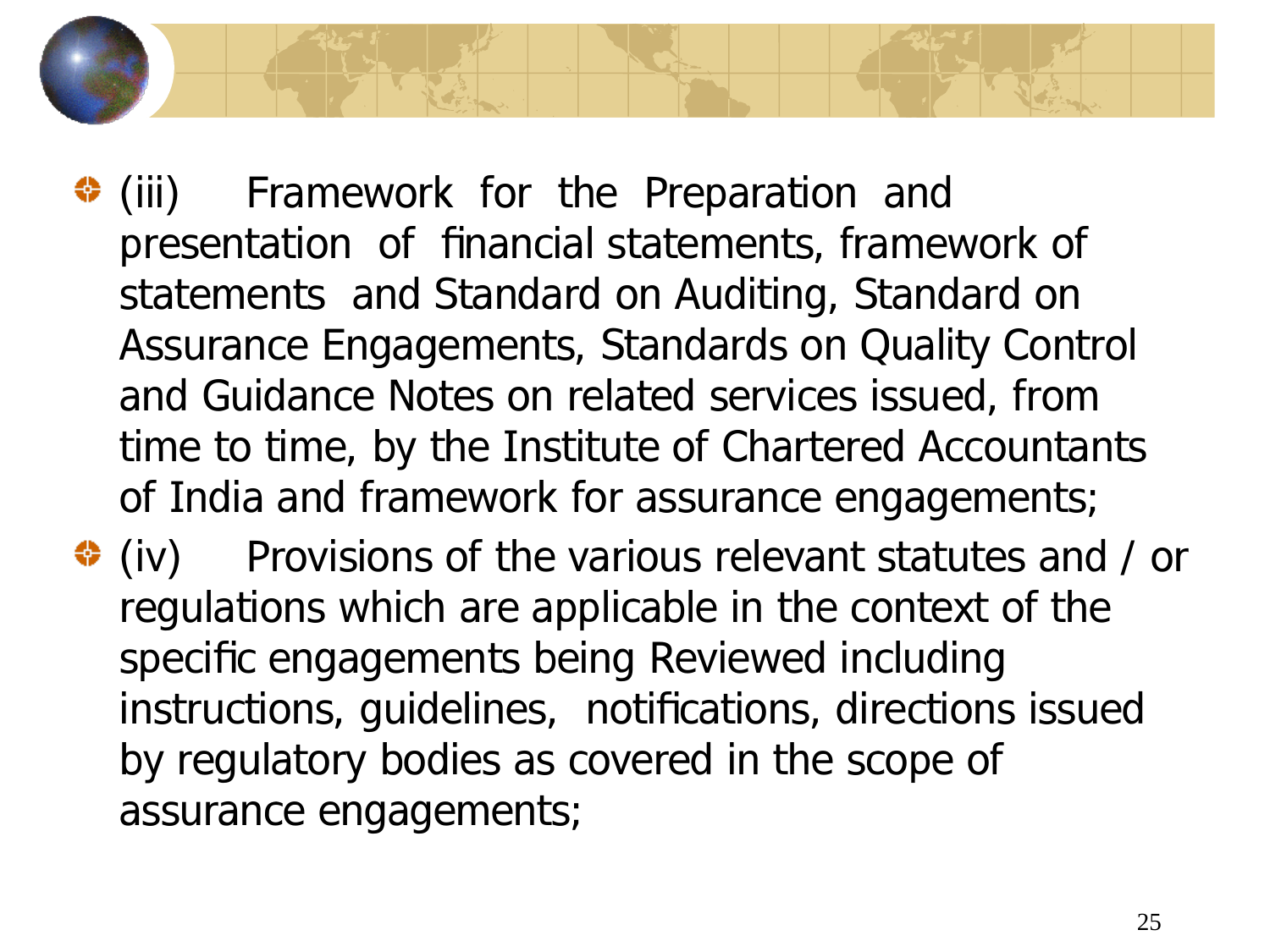

(iii)	Framework  for  the  Preparation  and  presentation  of  financial statements, framework of statements  and Standard on Auditing, Standard on Assurance Engagements, Standards on Quality Control and Guidance Notes on related services issued, from time to time, by the Institute of Chartered Accountants of India and framework for assurance engagements;
(iv)	Provisions of the various relevant statutes and / or regulations which are applicable in the context of the specific engagements being Reviewed including instructions, guidelines,  notifications, directions issued by regulatory bodies as covered in the scope of assurance engagements;

25